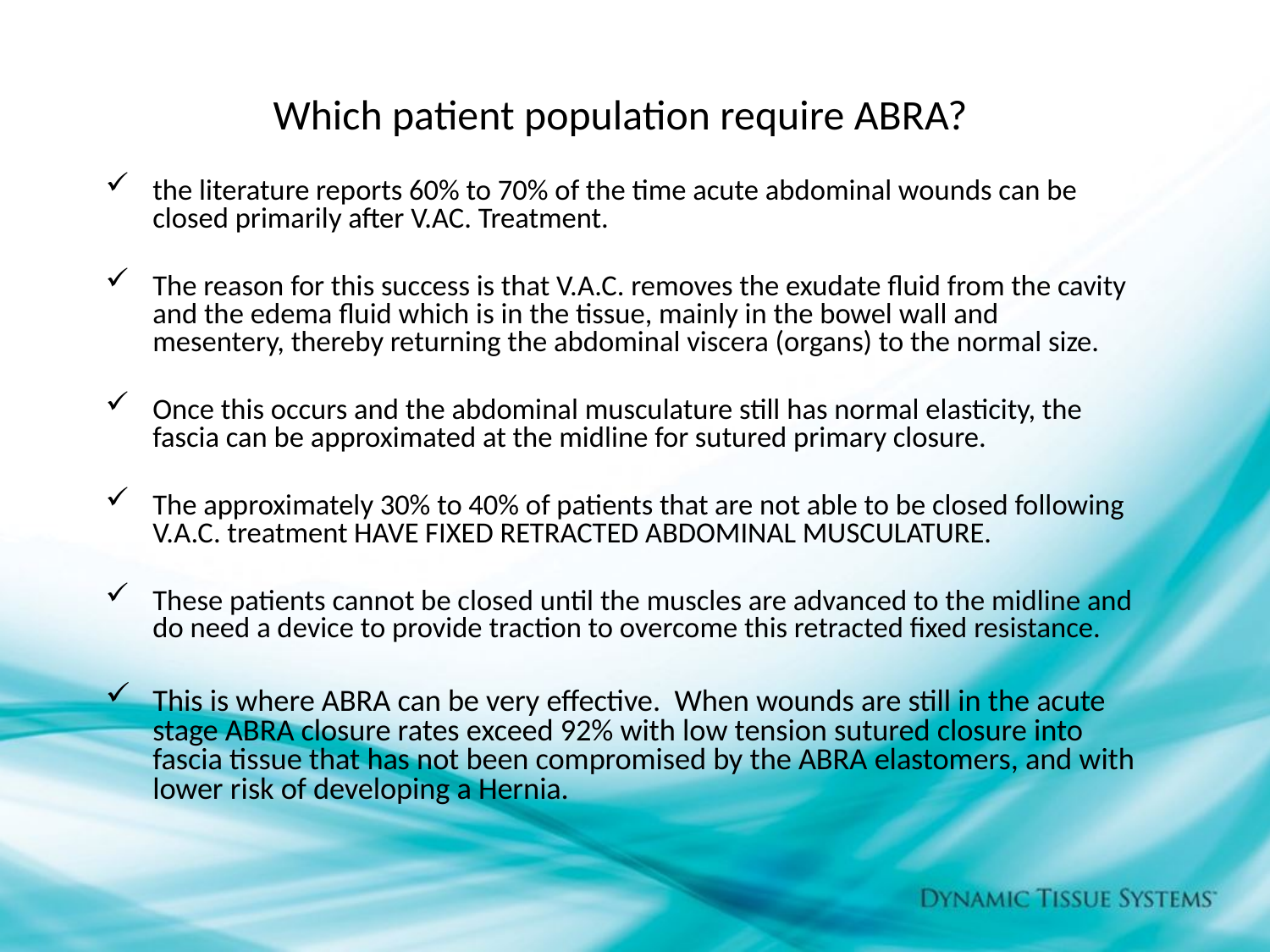

Which patient population require ABRA?

the literature reports 60% to 70% of the time acute abdominal wounds can be closed primarily after V.AC. Treatment.

The reason for this success is that V.A.C. removes the exudate fluid from the cavity and the edema fluid which is in the tissue, mainly in the bowel wall and mesentery, thereby returning the abdominal viscera (organs) to the normal size.

Once this occurs and the abdominal musculature still has normal elasticity, the fascia can be approximated at the midline for sutured primary closure.

The approximately 30% to 40% of patients that are not able to be closed following V.A.C. treatment HAVE FIXED RETRACTED ABDOMINAL MUSCULATURE.

These patients cannot be closed until the muscles are advanced to the midline and do need a device to provide traction to overcome this retracted fixed resistance.

This is where ABRA can be very effective.  When wounds are still in the acute stage ABRA closure rates exceed 92% with low tension sutured closure into fascia tissue that has not been compromised by the ABRA elastomers, and with lower risk of developing a Hernia.